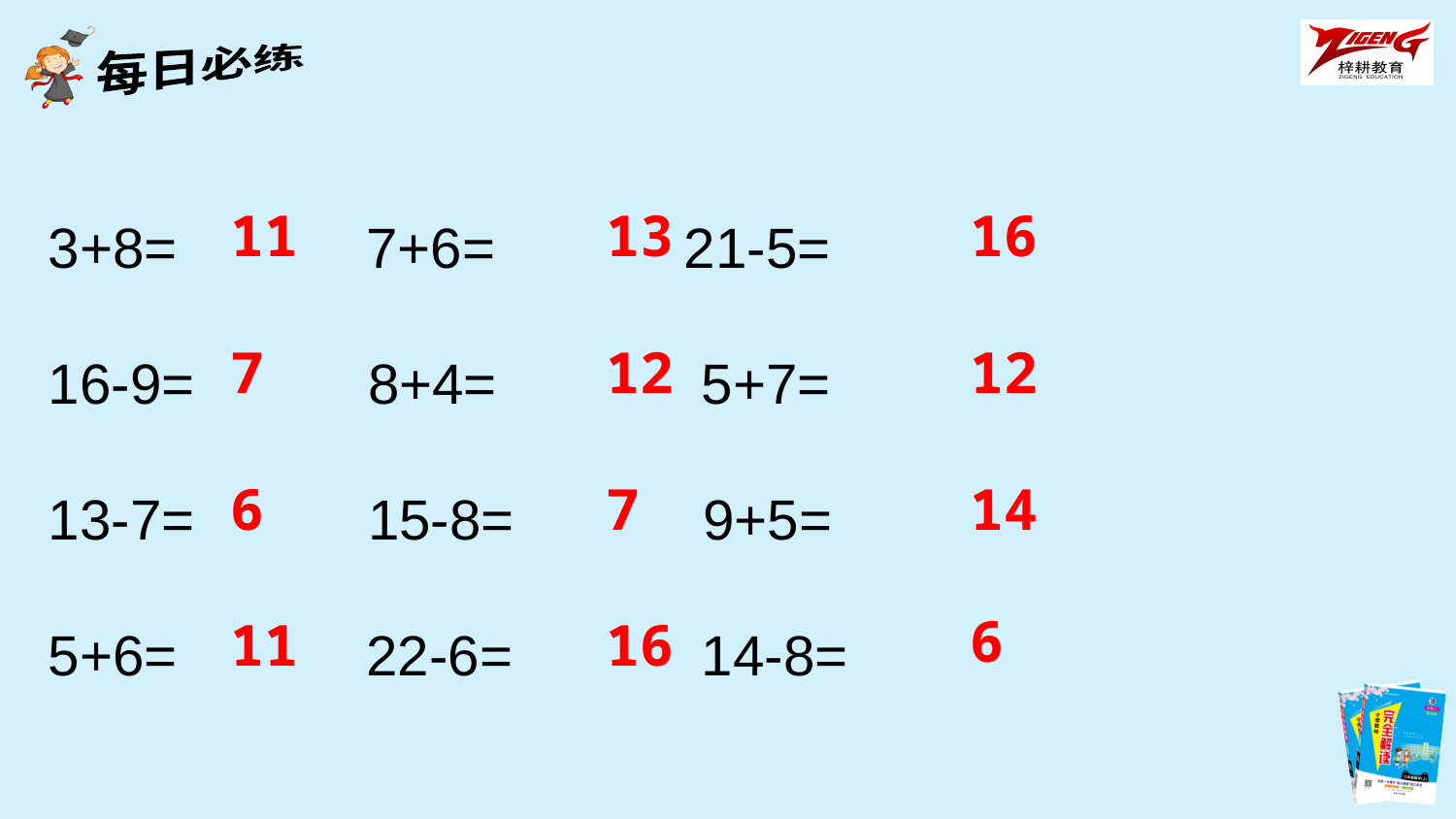

3+8=            7+6=            21-5=
16-9=           8+4=             5+7=
13-7=           15-8=            9+5=
5+6=            22-6=            14-8=
11
13
16
7
12
12
6
7
14
6
11
16